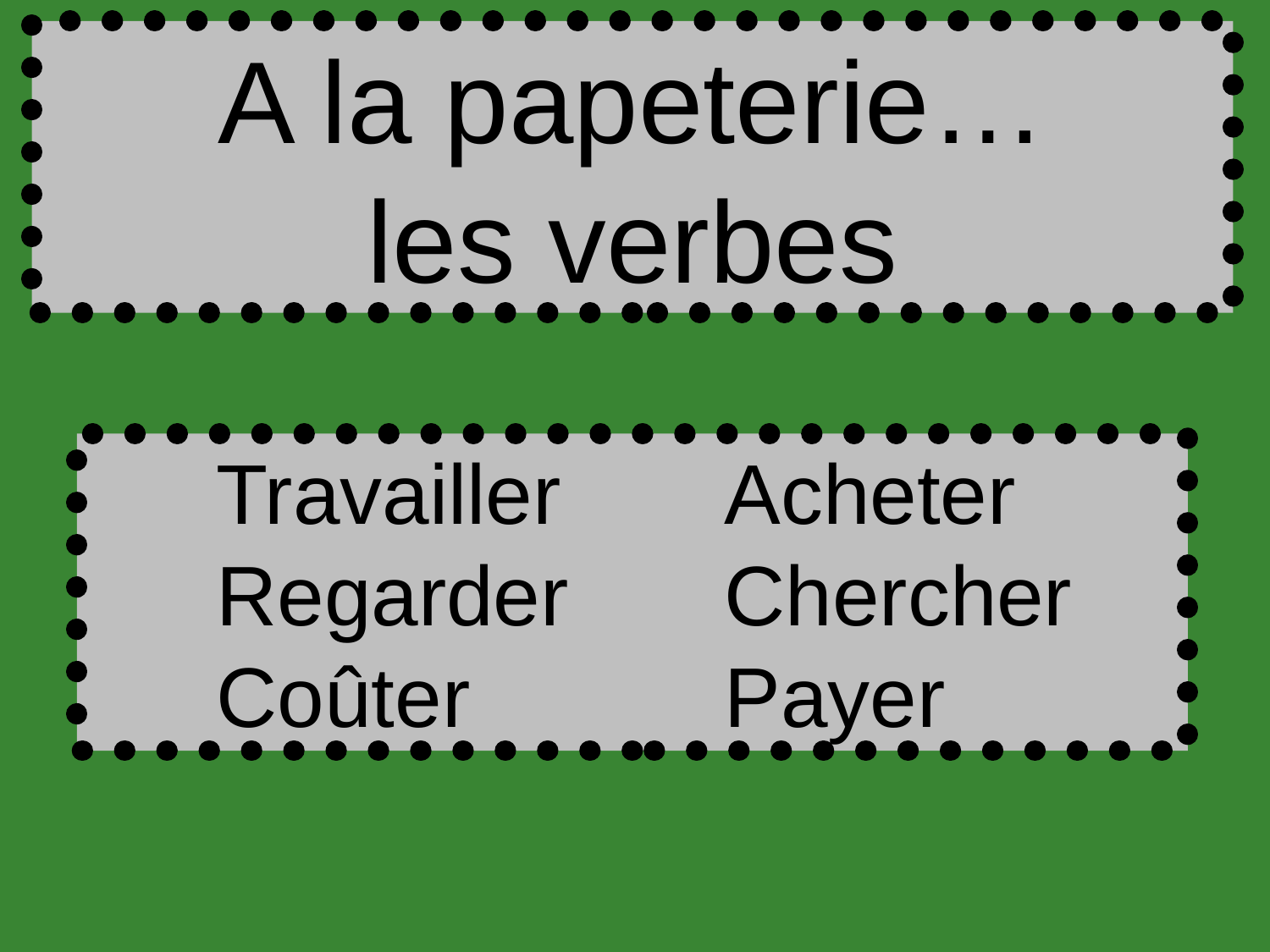

A la papeterie…
les verbes
	Travailler  	Acheter
	Regarder		Chercher
	Coûter			Payer